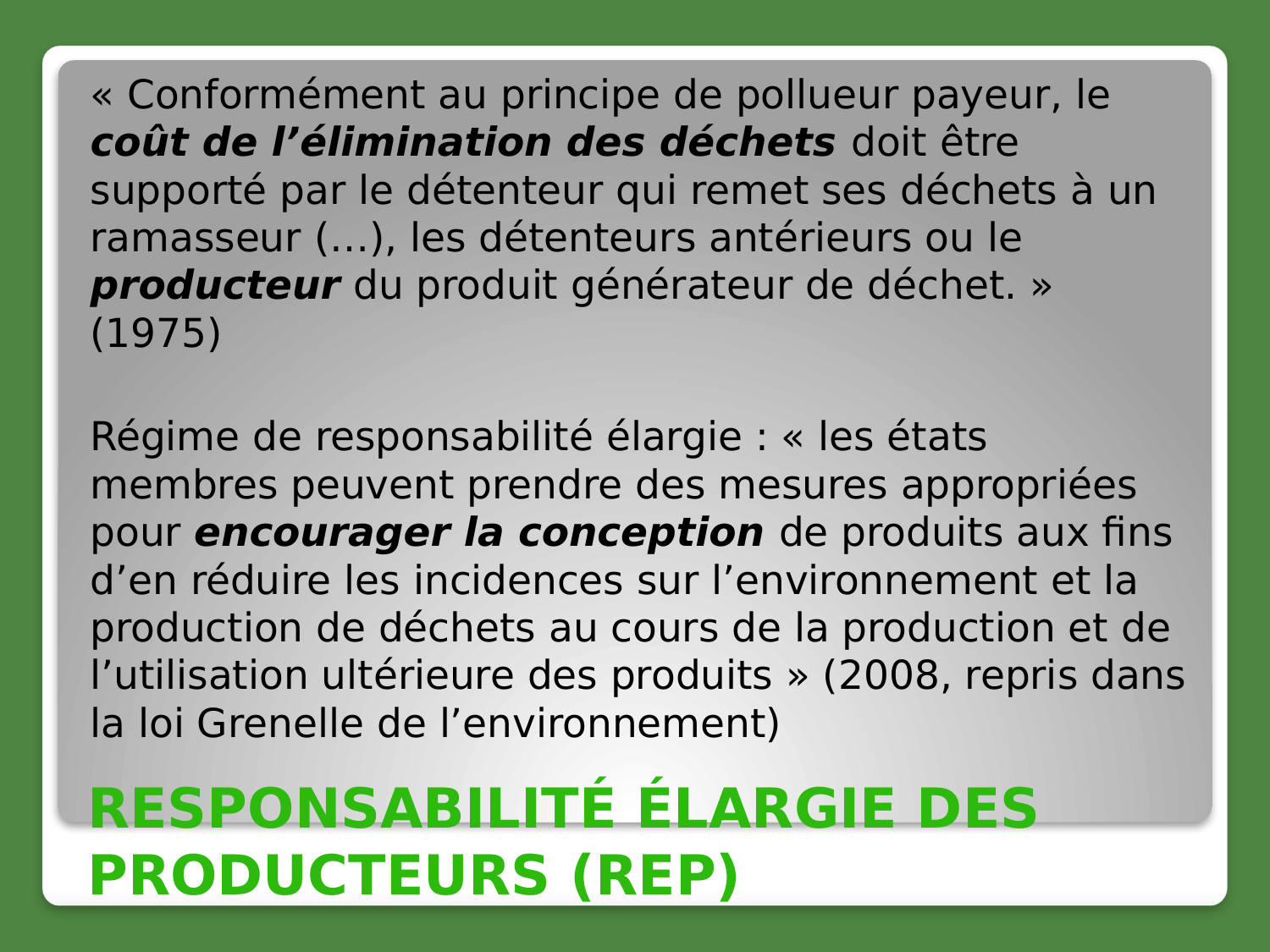

« Conformément au principe de pollueur payeur, le coût de l’élimination des déchets doit être supporté par le détenteur qui remet ses déchets à un ramasseur (…), les détenteurs antérieurs ou le producteur du produit générateur de déchet. » (1975)

Régime de responsabilité élargie : « les états membres peuvent prendre des mesures appropriées pour encourager la conception de produits aux fins d’en réduire les incidences sur l’environnement et la production de déchets au cours de la production et de l’utilisation ultérieure des produits » (2008, repris dans la loi Grenelle de l’environnement)
# Responsabilité élargie des producteurs (REP)